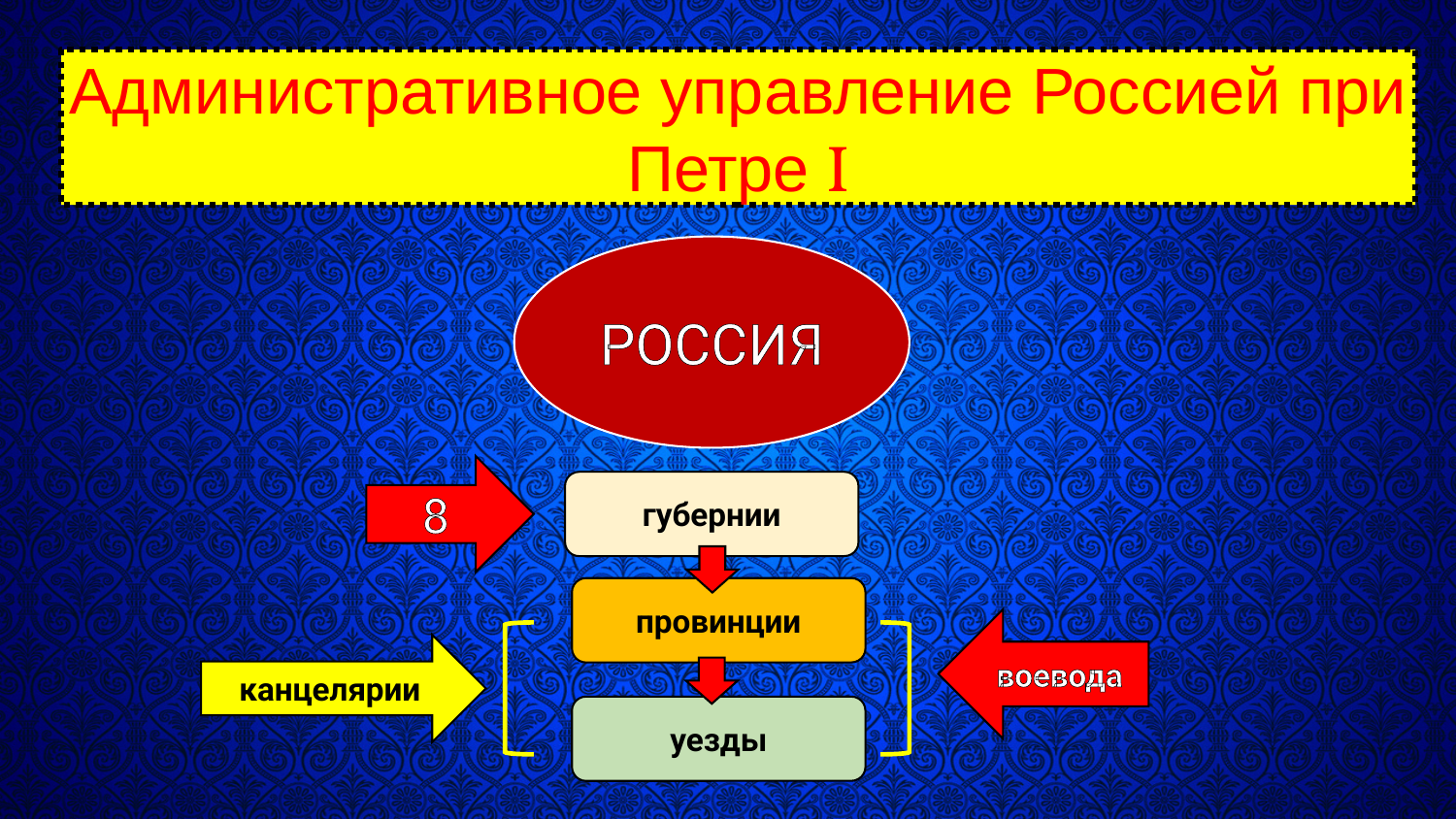

Административное управление Россией при Петре I
РОССИЯ
8
губернии

провинции
воевода

канцелярии

уезды